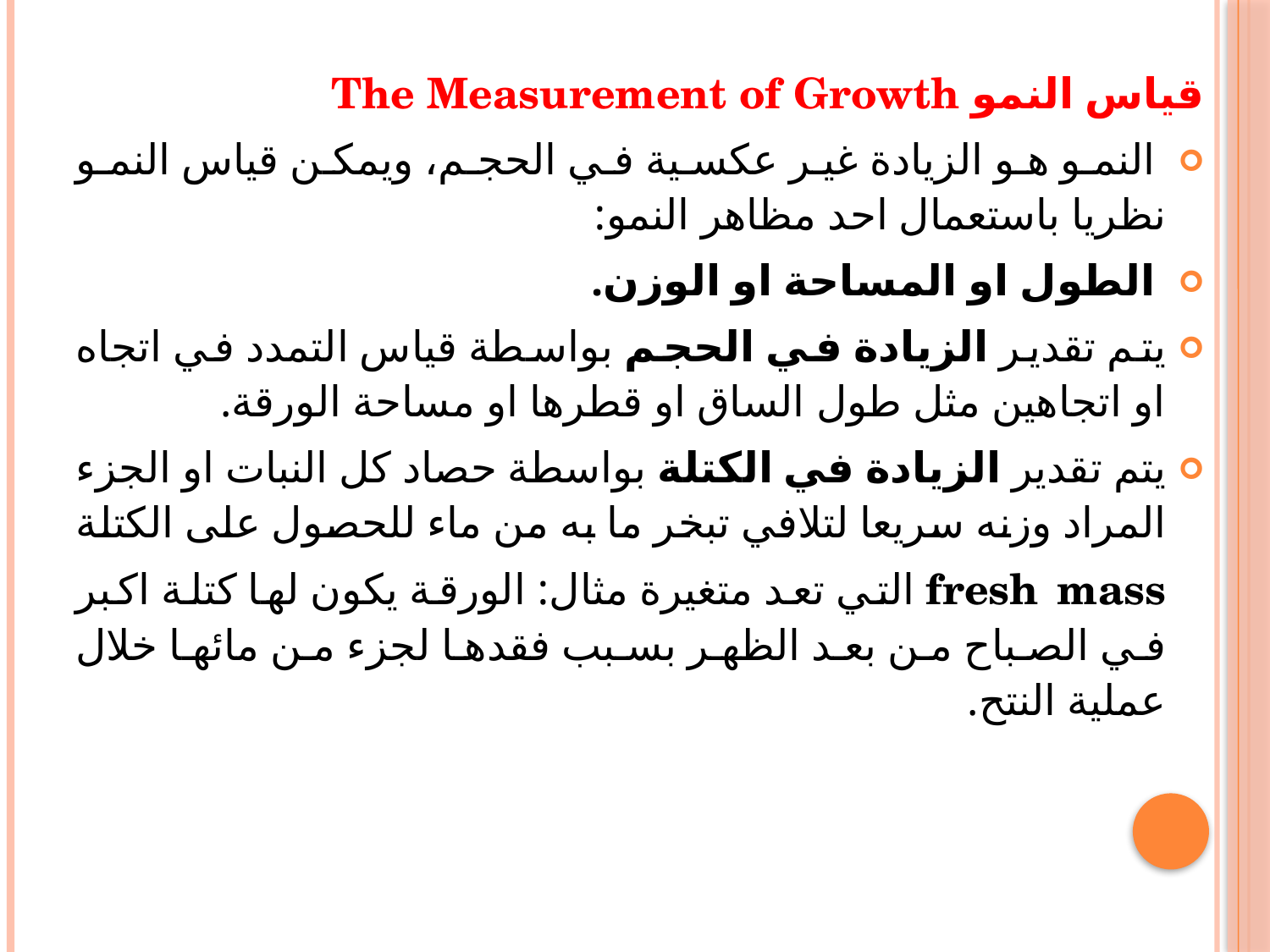

قياس النمو The Measurement of Growth
 النمو هو الزيادة غير عكسية في الحجم، ويمكن قياس النمو نظريا باستعمال احد مظاهر النمو:
 الطول او المساحة او الوزن.
يتم تقدير الزيادة في الحجم بواسطة قياس التمدد في اتجاه او اتجاهين مثل طول الساق او قطرها او مساحة الورقة.
يتم تقدير الزيادة في الكتلة بواسطة حصاد كل النبات او الجزء المراد وزنه سريعا لتلافي تبخر ما به من ماء للحصول على الكتلة fresh mass التي تعد متغيرة مثال: الورقة يكون لها كتلة اكبر في الصباح من بعد الظهر بسبب فقدها لجزء من مائها خلال عملية النتح.